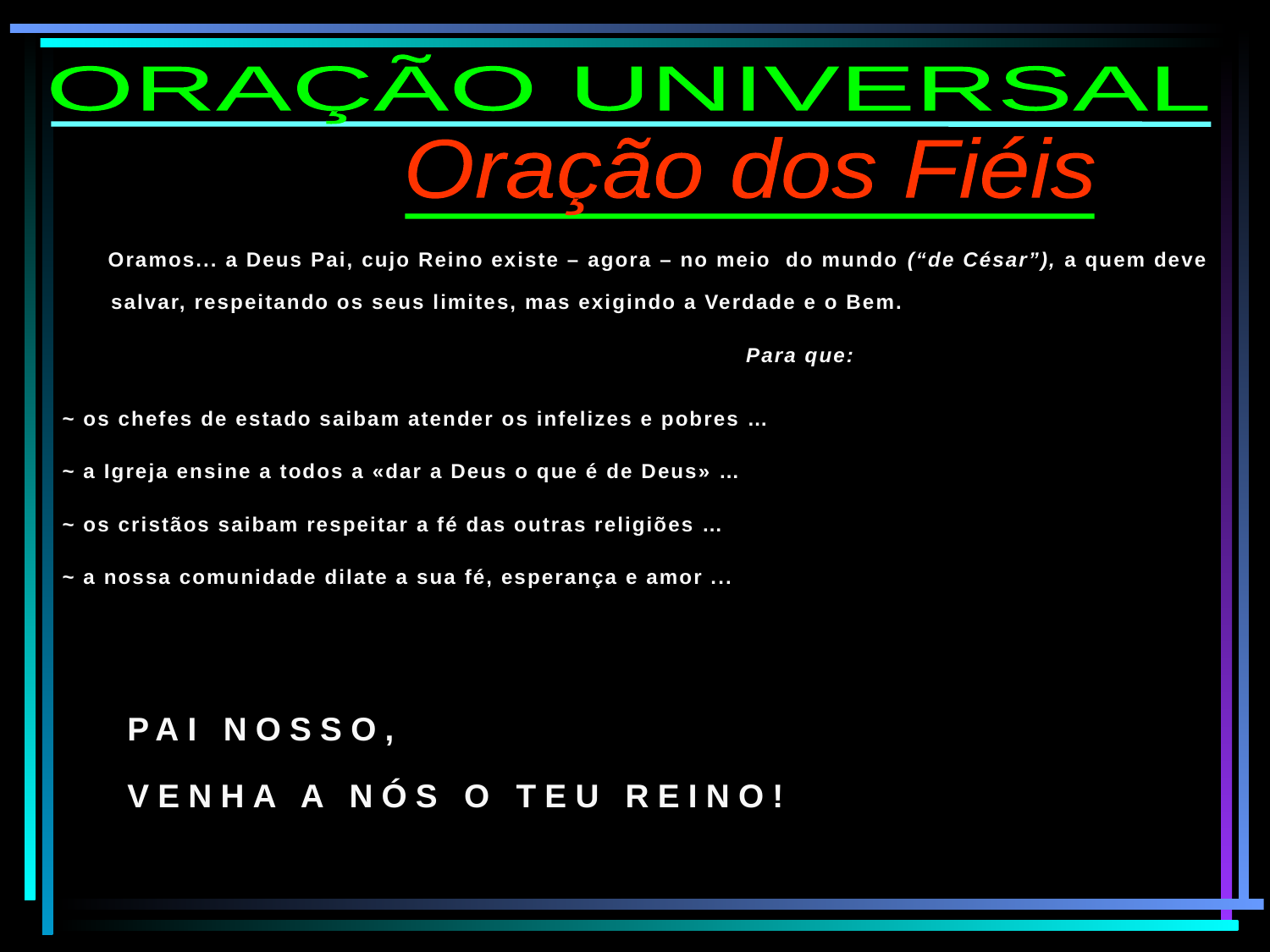

ORAÇÃO UNIVERSAL

Oração dos Fiéis

Oramos... a Deus Pai, cujo Reino existe – agora – no meio  do mundo (“de César”), a quem deve salvar, respeitando os seus limites, mas exigindo a Verdade e o Bem.
						Para que:
  ~ os chefes de estado saibam atender os infelizes e pobres …
  ~ a Igreja ensine a todos a «dar a Deus o que é de Deus» …
  ~ os cristãos saibam respeitar a fé das outras religiões …
  ~ a nossa comunidade dilate a sua fé, esperança e amor ...
PAI NOSSO,
VENHA A NÓS O TEU REINO!